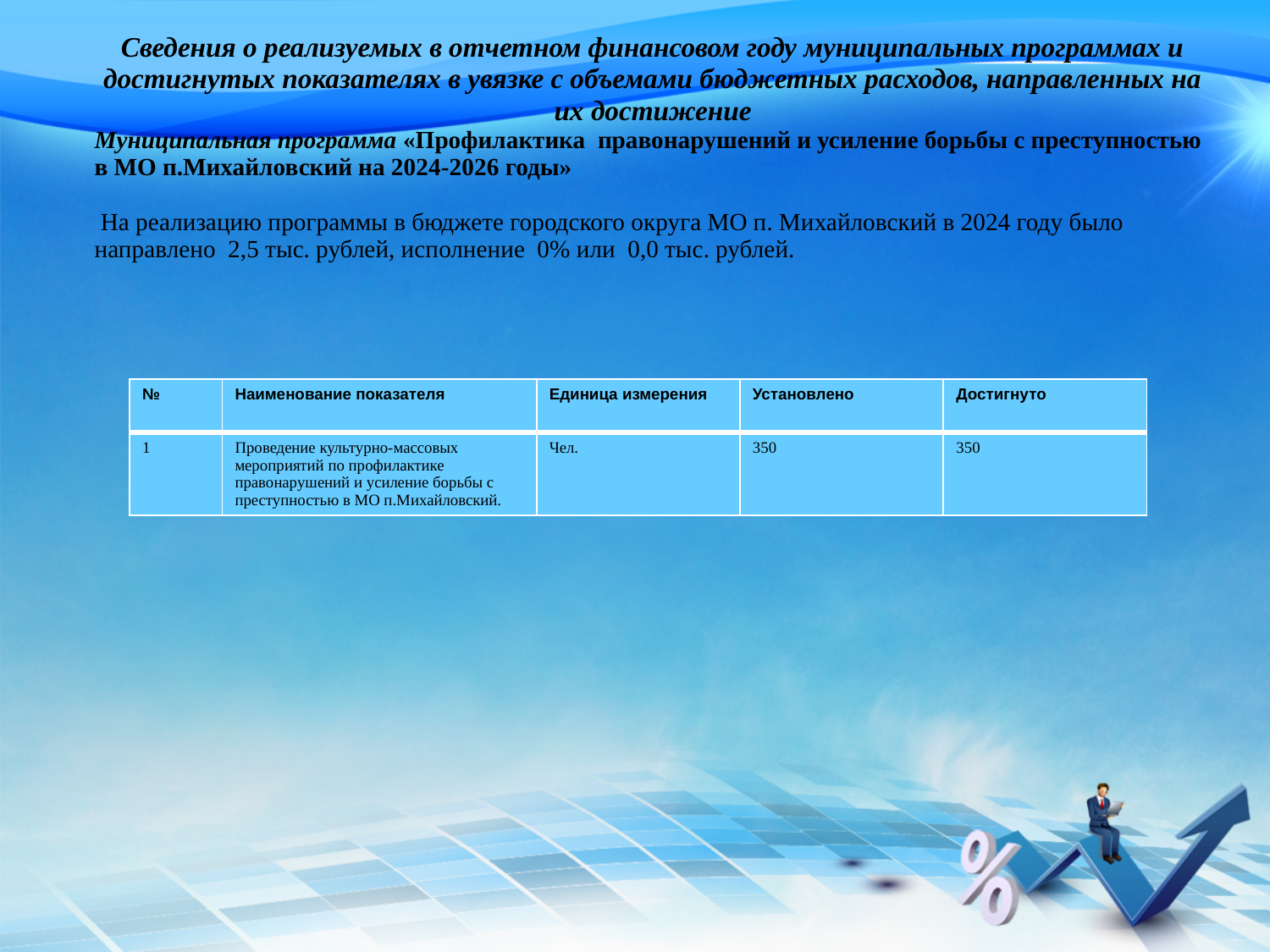

| Сведения о реализуемых в отчетном финансовом году муниципальных программах и достигнутых показателях в увязке с объемами бюджетных расходов, направленных на их достижение Муниципальная программа «Профилактика правонарушений и усиление борьбы с преступностью в МО п.Михайловский на 2024-2026 годы» На реализацию программы в бюджете городского округа МО п. Михайловский в 2024 году было направлено 2,5 тыс. рублей, исполнение 0% или 0,0 тыс. рублей. |
| --- |
| № | Наименование показателя | Единица измерения | Установлено | Достигнуто |
| --- | --- | --- | --- | --- |
| 1 | Проведение культурно-массовых мероприятий по профилактике правонарушений и усиление борьбы с преступностью в МО п.Михайловский. | Чел. | 350 | 350 |